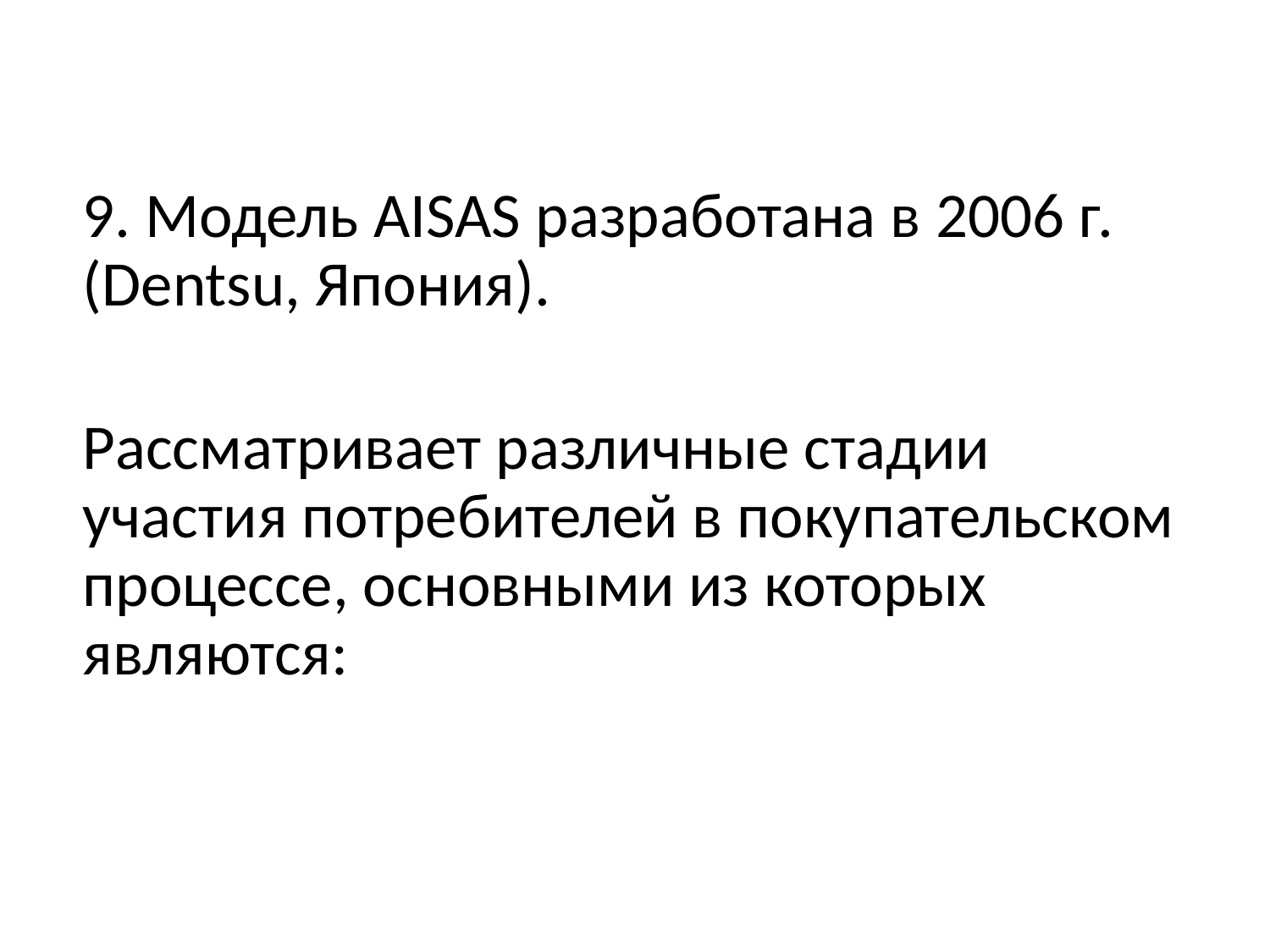

9. Модель AISAS разработана в 2006 г. (Dentsu, Япония).

Рассматривает различные стадии участия потребителей в покупательском процессе, основными из которых являются: